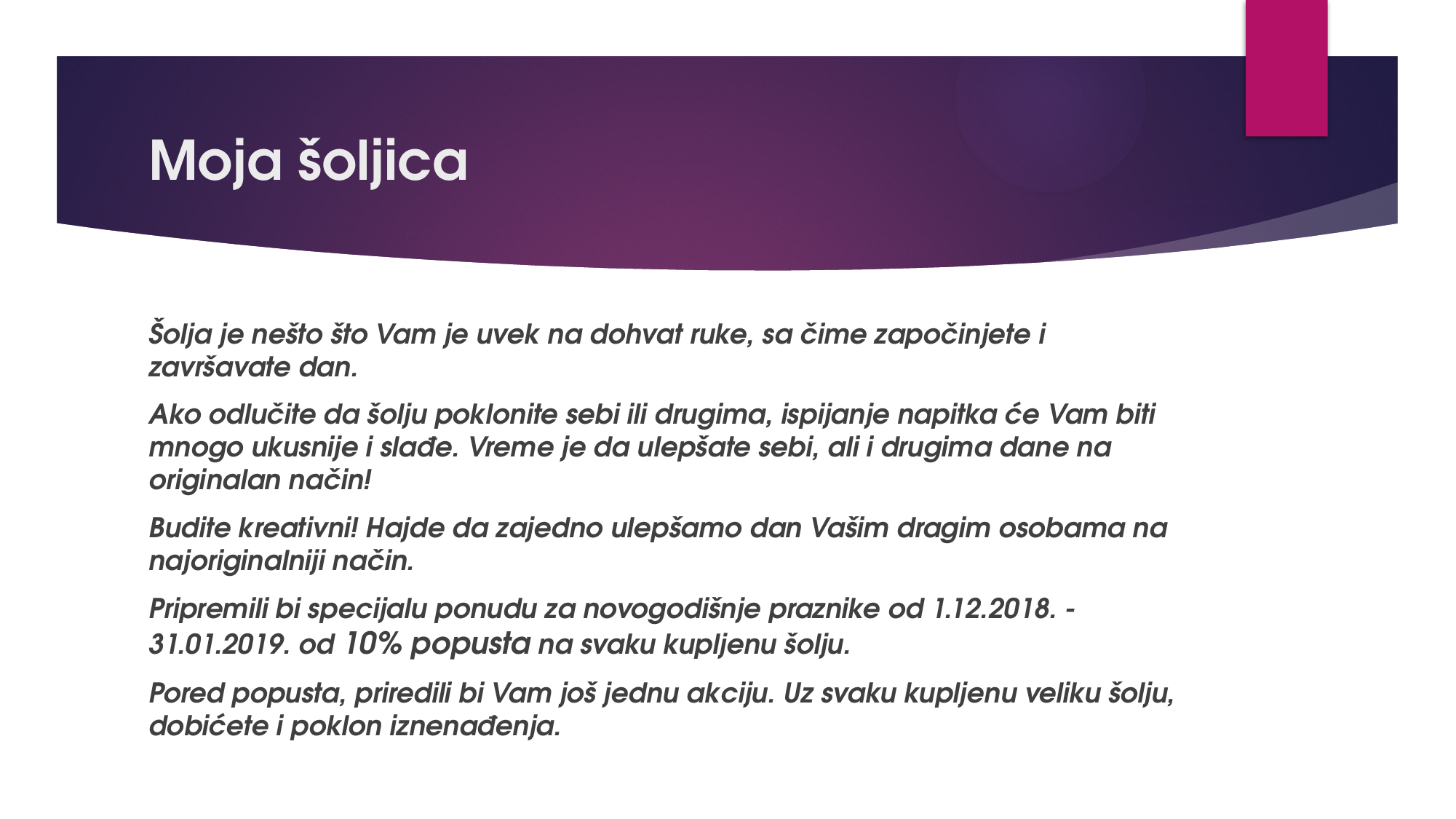

# Moja šoljica
Šolja je nešto što Vam je uvek na dohvat ruke, sa čime započinjete i završavate dan.
Ako odlučite da šolju poklonite sebi ili drugima, ispijanje napitka će Vam biti mnogo ukusnije i slađe. Vreme je da ulepšate sebi, ali i drugima dane na originalan način!
Budite kreativni! Hajde da zajedno ulepšamo dan Vašim dragim osobama na najoriginalniji način.
Pripremili bi specijalu ponudu za novogodišnje praznike od 1.12.2018. - 31.01.2019. od 10% popusta na svaku kupljenu šolju.
Pored popusta, priredili bi Vam još jednu akciju. Uz svaku kupljenu veliku šolju, dobićete i poklon iznenađenja.